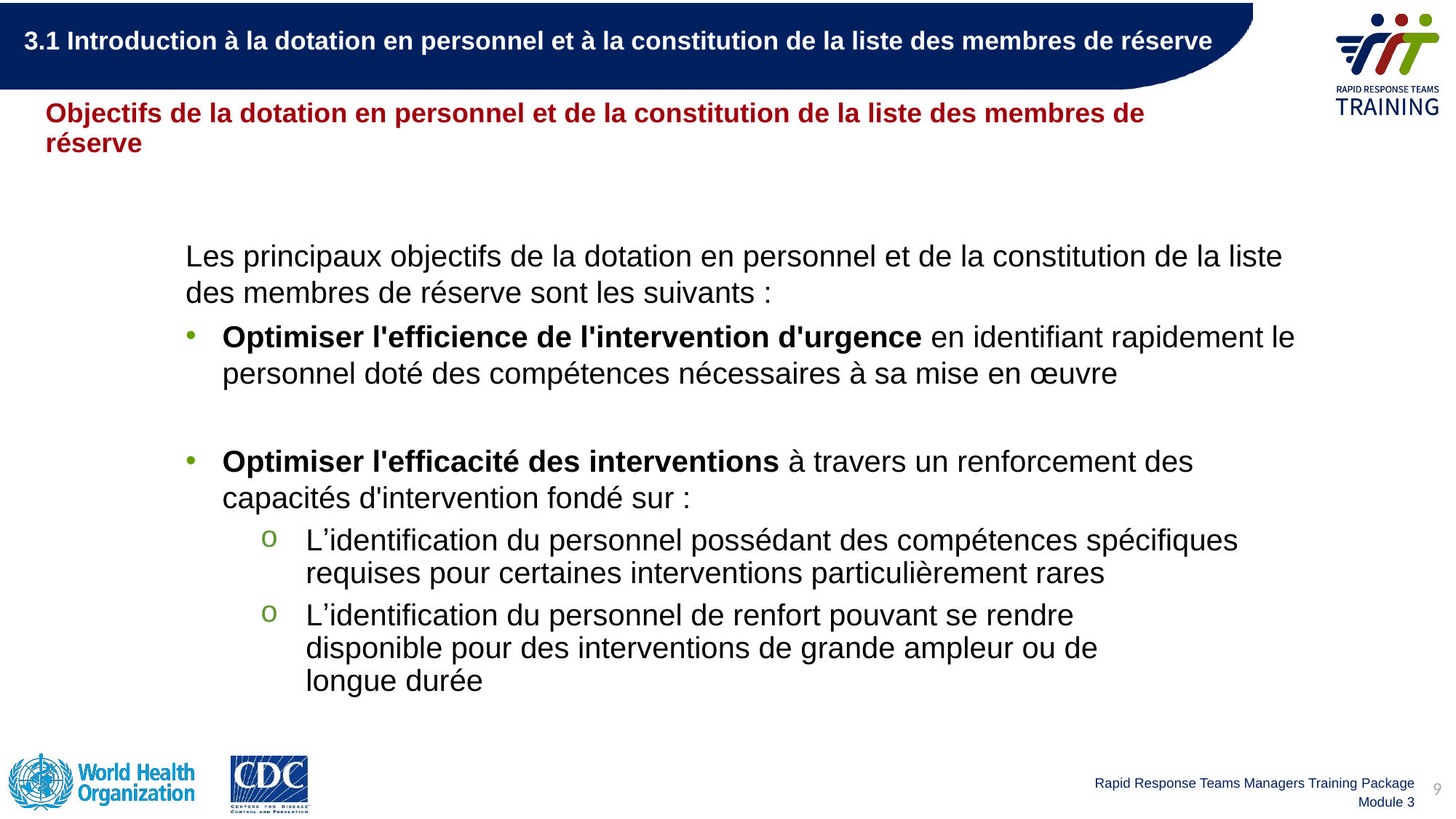

3.1 Introduction à la dotation en personnel et à la constitution de la liste des membres de réserve
# Objectifs de la dotation en personnel et de la constitution de la liste des membres de réserve
Les principaux objectifs de la dotation en personnel et de la constitution de la liste des membres de réserve sont les suivants :
Optimiser l'efficience de l'intervention d'urgence en identifiant rapidement le personnel doté des compétences nécessaires à sa mise en œuvre

Optimiser l'efficacité des interventions à travers un renforcement des capacités d'intervention fondé sur :
Lʼidentification du personnel possédant des compétences spécifiques requises pour certaines interventions particulièrement rares
Lʼidentification du personnel de renfort pouvant se rendre disponible pour des interventions de grande ampleur ou de longue durée

9